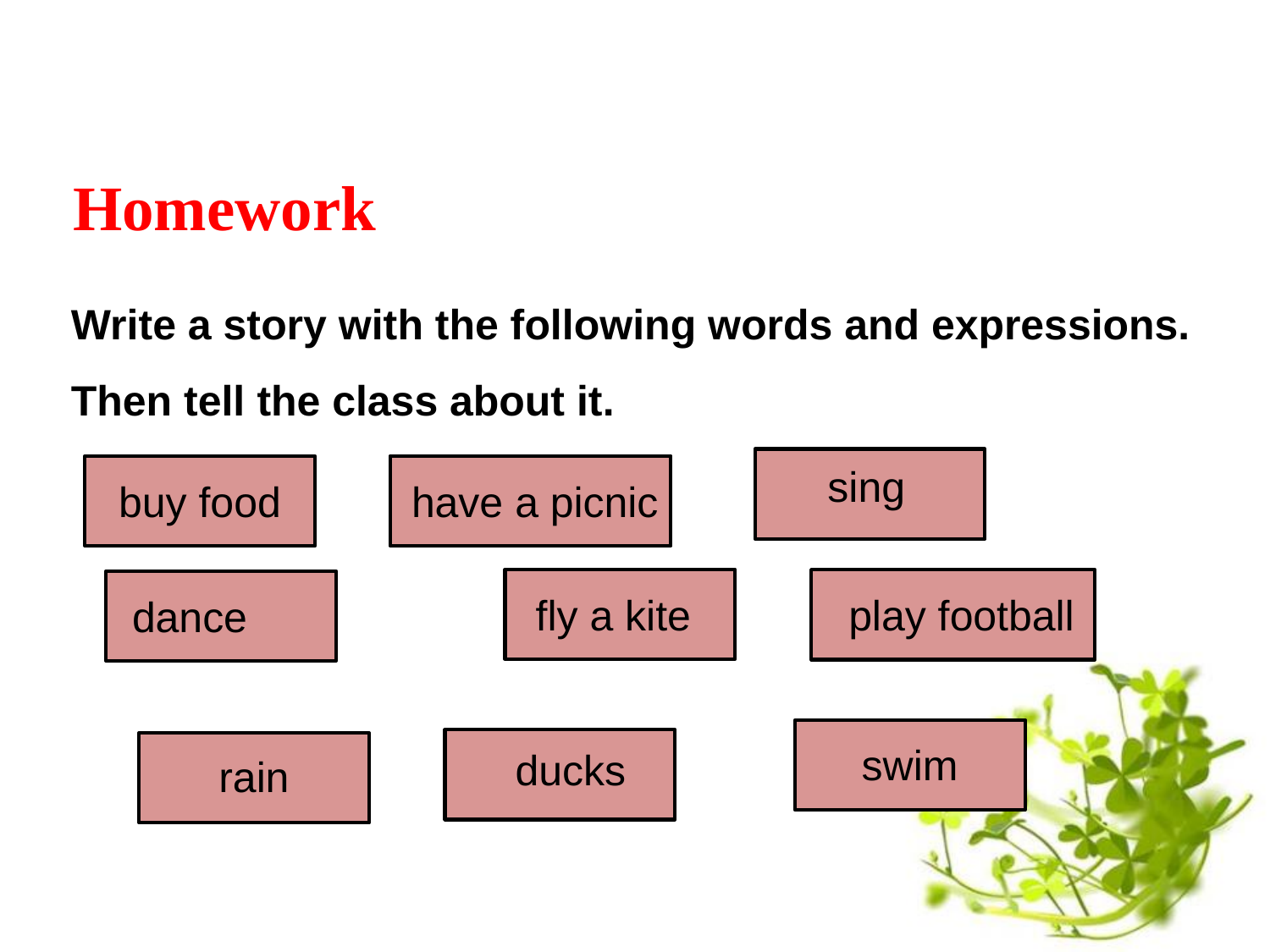

Homework
Write a story with the following words and expressions. Then tell the class about it.

sing

buy food
have a picnic

fly a kite
play football
dance
buy food

swim

ducks
rain